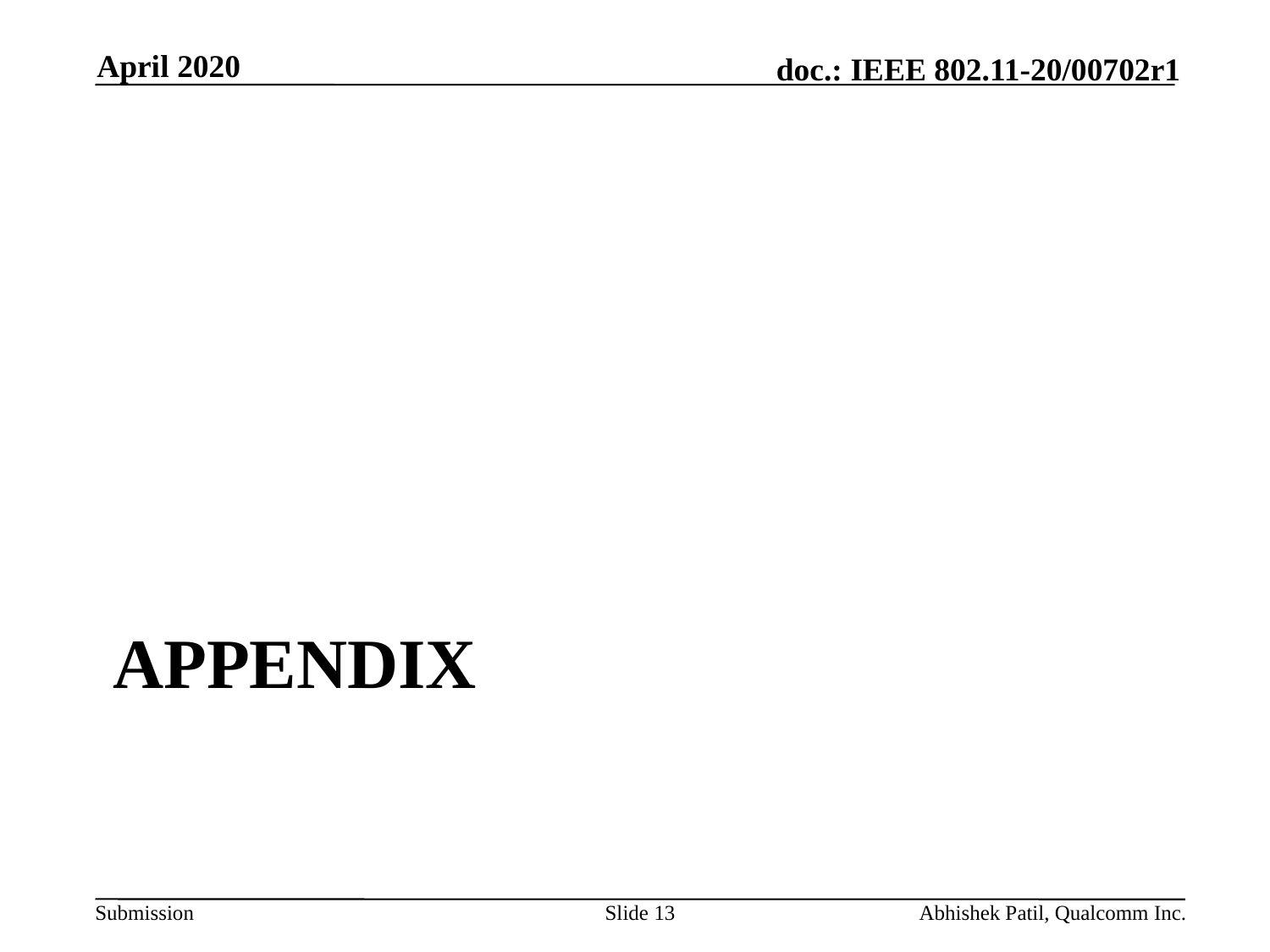

April 2020

# Appendix
Slide 13
Abhishek Patil, Qualcomm Inc.